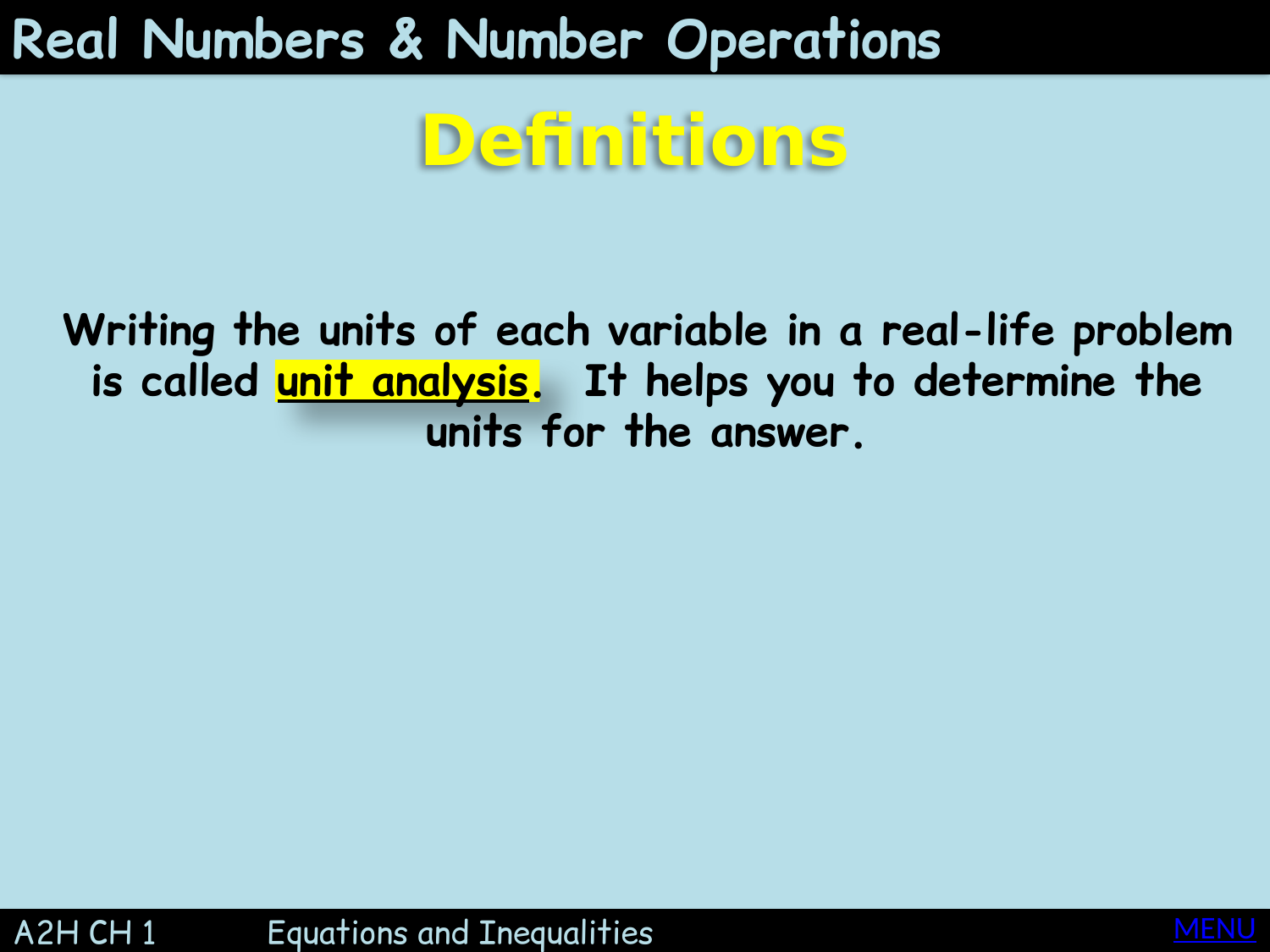

Real Numbers & Number Operations
Definitions
Writing the units of each variable in a real-life problem is called unit analysis.  It helps you to determine the units for the answer.

MENU
A2H CH 1 	Equations and Inequalities